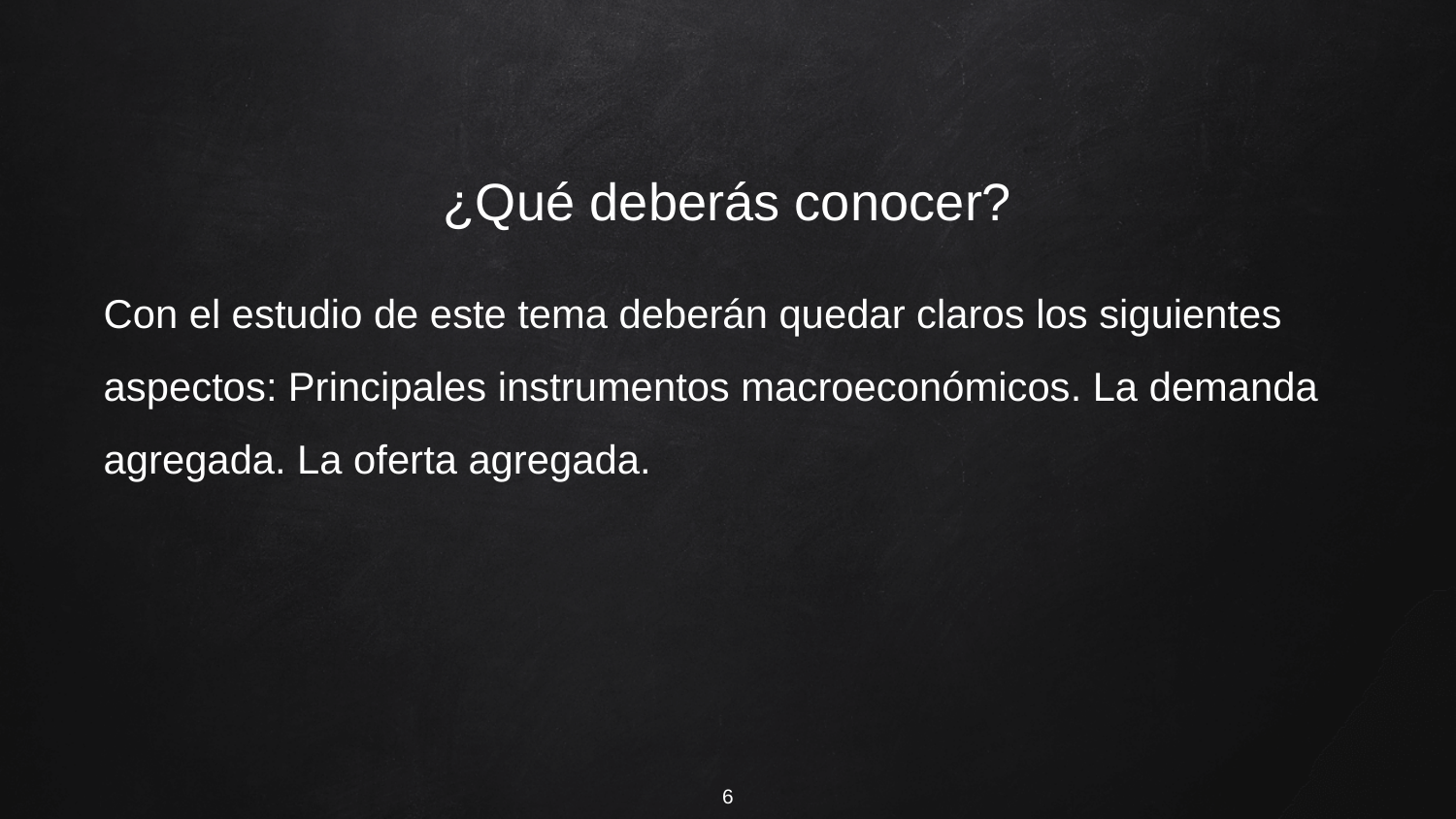

# ¿Qué deberás conocer?
Con el estudio de este tema deberán quedar claros los siguientes aspectos: Principales instrumentos macroeconómicos. La demanda agregada. La oferta agregada.

6